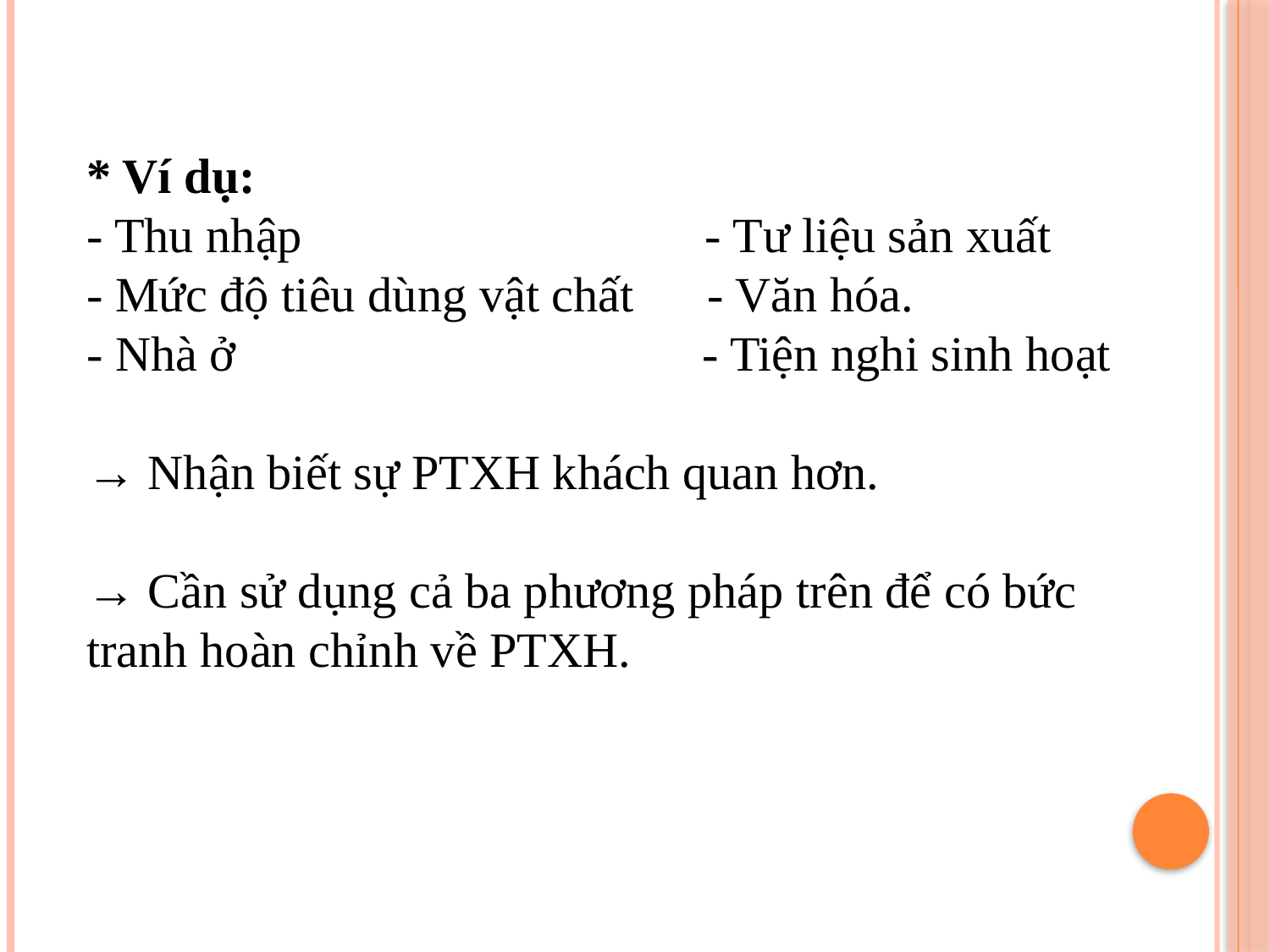

* Ví dụ:
- Thu nhập			         - Tư liệu sản xuất
- Mức độ tiêu dùng vật chất      - Văn hóa.
- Nhà ở                                      - Tiện nghi sinh hoạt

→ Nhận biết sự PTXH khách quan hơn.

→ Cần sử dụng cả ba phương pháp trên để có bức tranh hoàn chỉnh về PTXH.